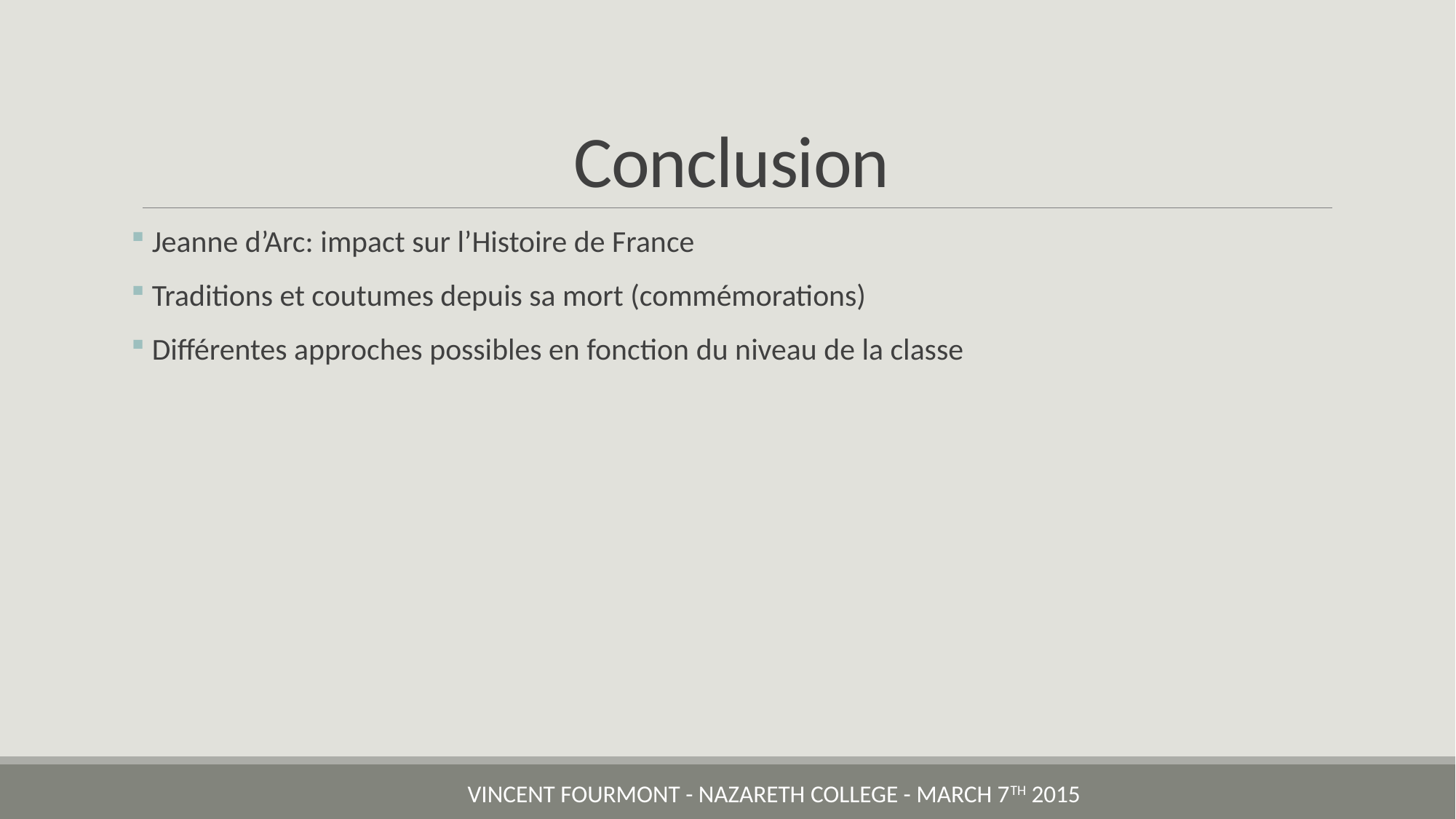

# Conclusion
 Jeanne d’Arc: impact sur l’Histoire de France
 Traditions et coutumes depuis sa mort (commémorations)
 Différentes approches possibles en fonction du niveau de la classe

Vincent FOURMONT - Nazareth College - March 7th 2015